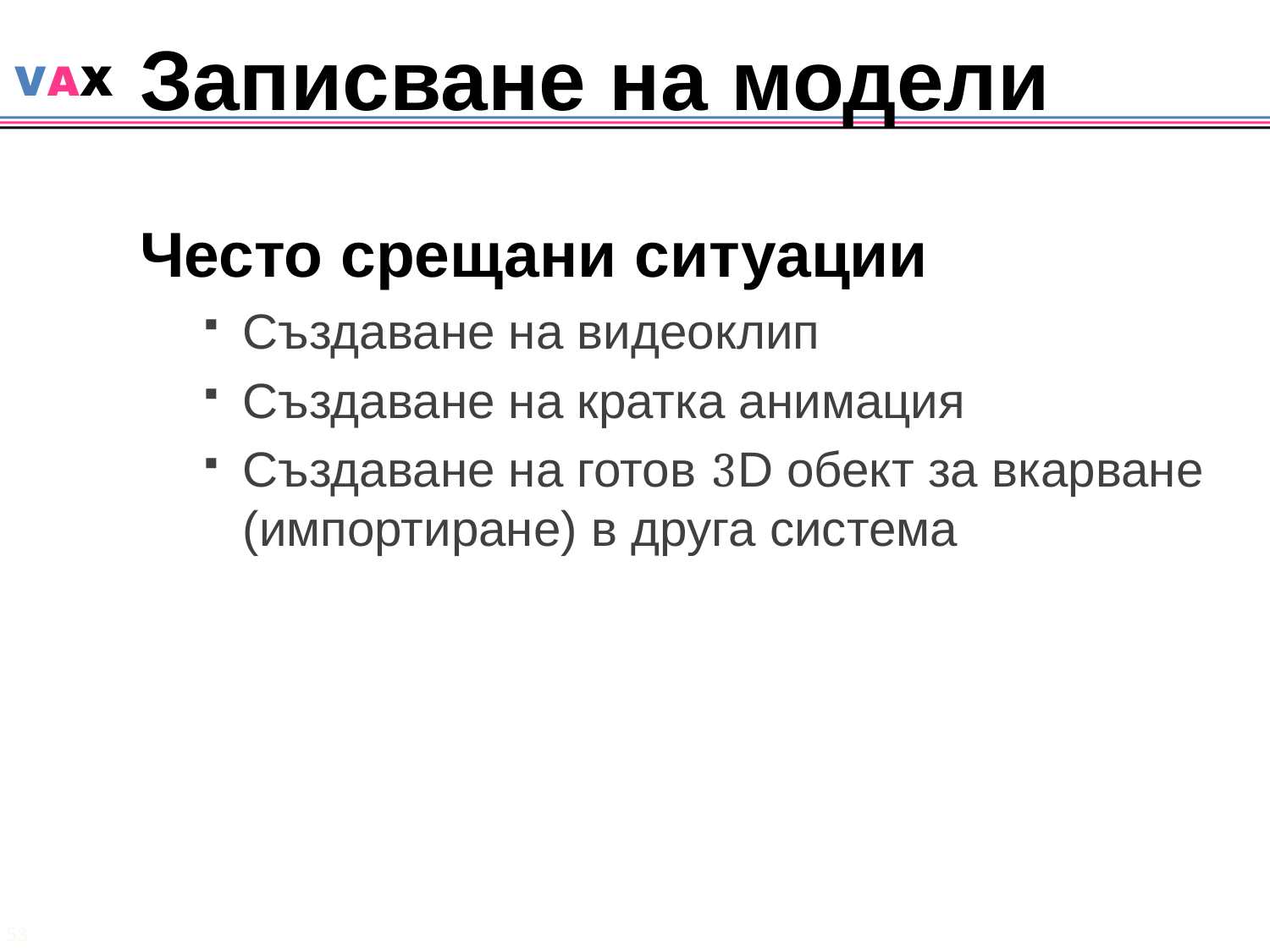

# Записване на модели
Често срещани ситуации
Създаване на видеоклип
Създаване на кратка анимация
Създаване на готов 3D обект за вкарване (импортиране) в друга система